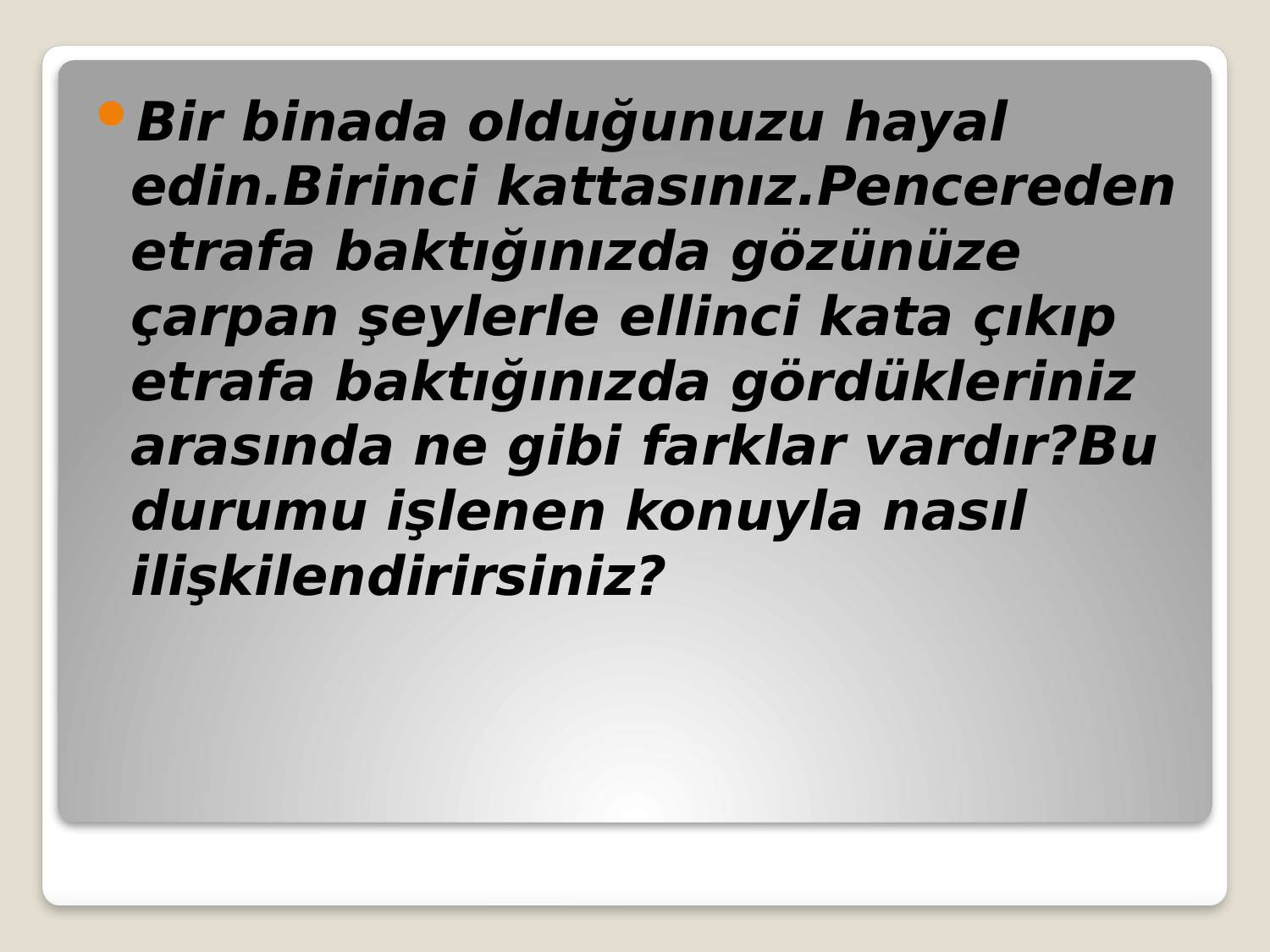

Bir binada olduğunuzu hayal edin.Birinci kattasınız.Pencereden etrafa baktığınızda gözünüze çarpan şeylerle ellinci kata çıkıp etrafa baktığınızda gördükleriniz arasında ne gibi farklar vardır?Bu durumu işlenen konuyla nasıl ilişkilendirirsiniz?
#